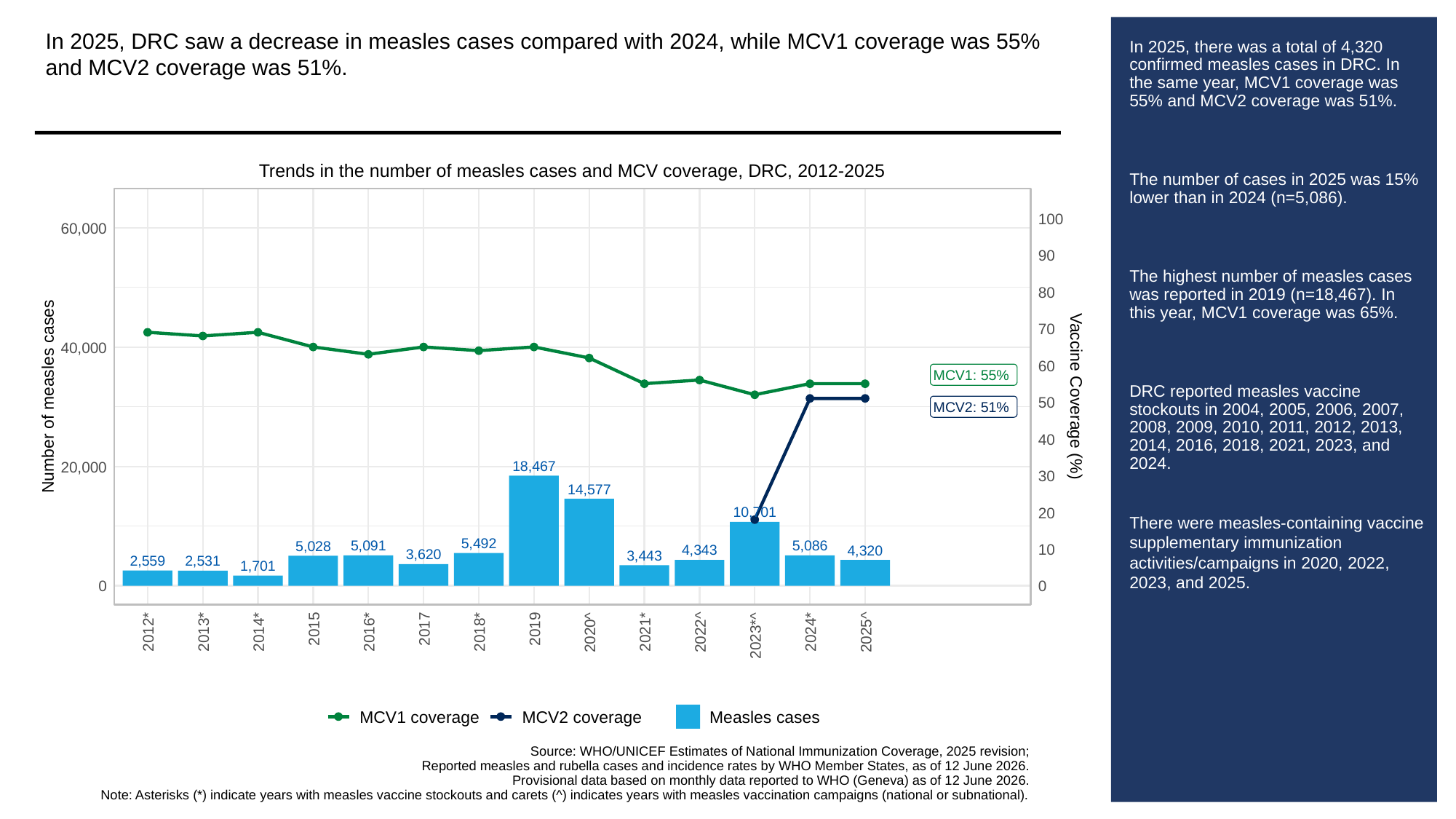

In 2025, DRC saw a decrease in measles cases compared with 2024, while MCV1 coverage was 55% and MCV2 coverage was 51%.
# In 2025, there was a total of 4,320 confirmed measles cases in DRC. In the same year, MCV1 coverage was 55% and MCV2 coverage was 51%.

The number of cases in 2025 was 15% lower than in 2024 (n=5,086).

The highest number of measles cases was reported in 2019 (n=18,467). In this year, MCV1 coverage was 65%.

DRC reported measles vaccine stockouts in 2004, 2005, 2006, 2007, 2008, 2009, 2010, 2011, 2012, 2013, 2014, 2016, 2018, 2021, 2023, and 2024.

There were measles-containing vaccine supplementary immunization activities/campaigns in 2020, 2022, 2023, and 2025.

Trends in the number of measles cases and MCV coverage, DRC, 2012-2025

100
60,000

90
80

70

40,000

60

MCV1: 55%

Number of measles cases
Vaccine Coverage (%)

50

MCV2: 51%

40
18,467
20,000

30

14,577

10,701
20

5,492
5,091
5,086
5,028
10
4,343
4,320
3,620
3,443

2,559

2,531

1,701

0
0

2015
2017
2019
2012*
2013*
2014*
2016*
2018*
2021*
2024*
2020^
2022^
2025^
2023*^

MCV1 coverage
MCV2 coverage
Measles cases

Source: WHO/UNICEF Estimates of National Immunization Coverage, 2025 revision;
Reported measles and rubella cases and incidence rates by WHO Member States, as of 12 June 2026.
Provisional data based on monthly data reported to WHO (Geneva) as of 12 June 2026.
Note: Asterisks (*) indicate years with measles vaccine stockouts and carets (^) indicates years with measles vaccination campaigns (national or subnational).